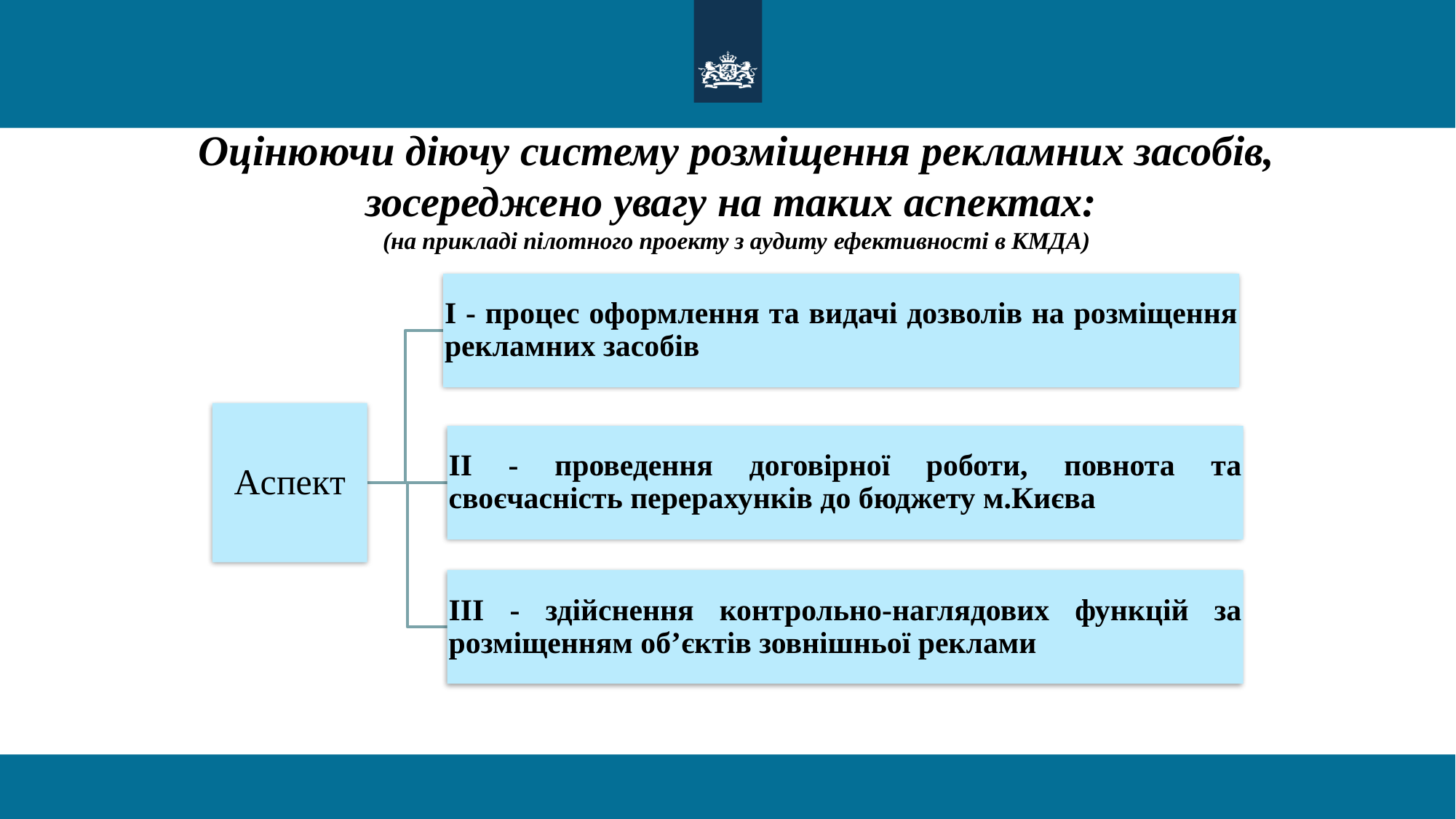

Оцінюючи діючу систему розміщення рекламних засобів, зосереджено увагу на таких аспектах:
(на прикладі пілотного проекту з аудиту ефективності в КМДА)

Аcпект
І - процес оформлення та видачі дозволів на розміщення рекламних засобів
ІІ - проведення договірної роботи, повнота та своєчасність перерахунків до бюджету м.Києва
ІІІ - здійснення контрольно-наглядових функцій за розміщенням об’єктів зовнішньої реклами